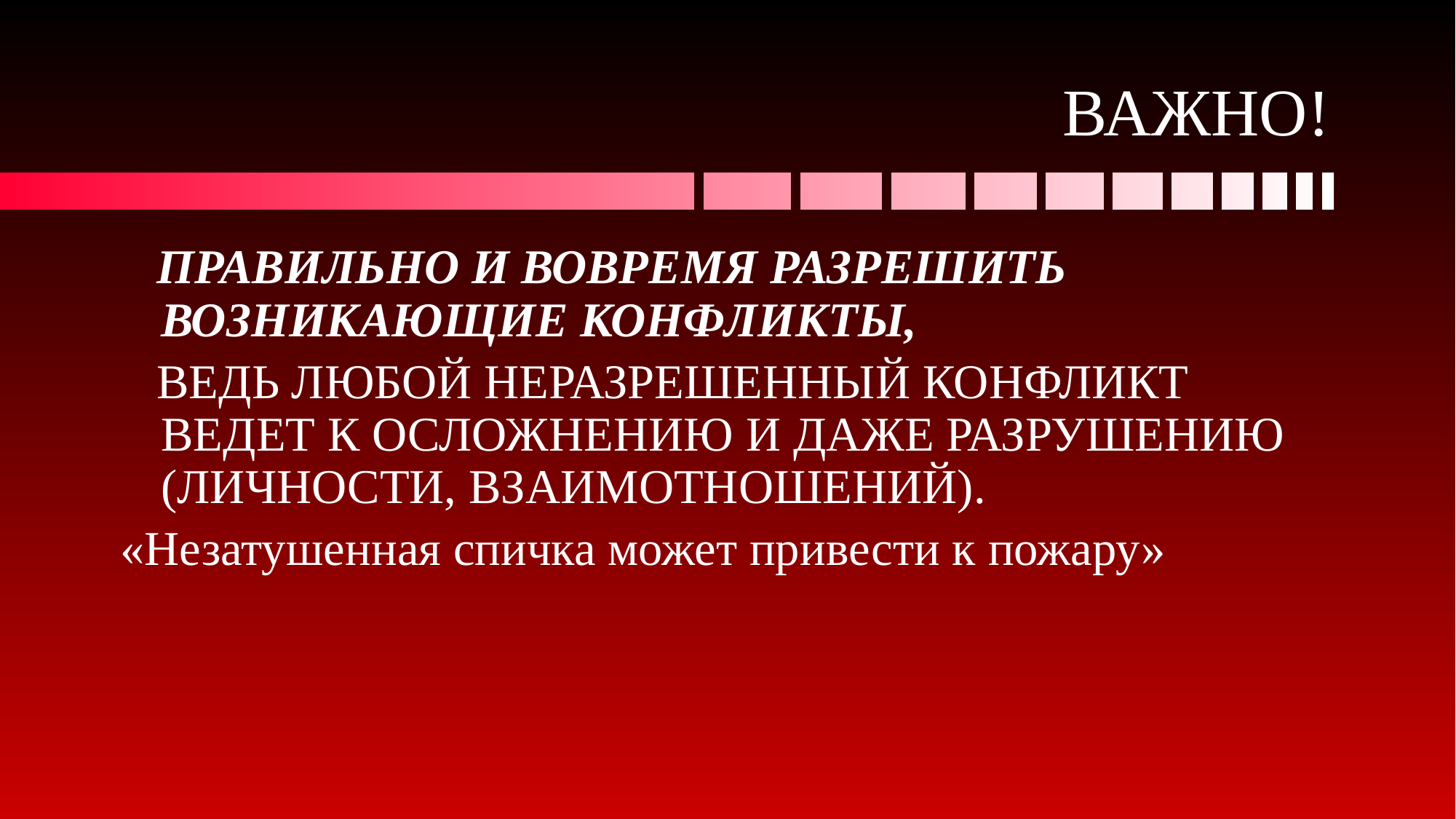

# ВАЖНО!
   ПРАВИЛЬНО И ВОВРЕМЯ РАЗРЕШИТЬ ВОЗНИКАЮЩИЕ КОНФЛИКТЫ,
   ВЕДЬ ЛЮБОЙ НЕРАЗРЕШЕННЫЙ КОНФЛИКТ ВЕДЕТ К ОСЛОЖНЕНИЮ И ДАЖЕ РАЗРУШЕНИЮ  (ЛИЧНОСТИ, ВЗАИМОТНОШЕНИЙ).
«Незатушенная спичка может привести к пожару»